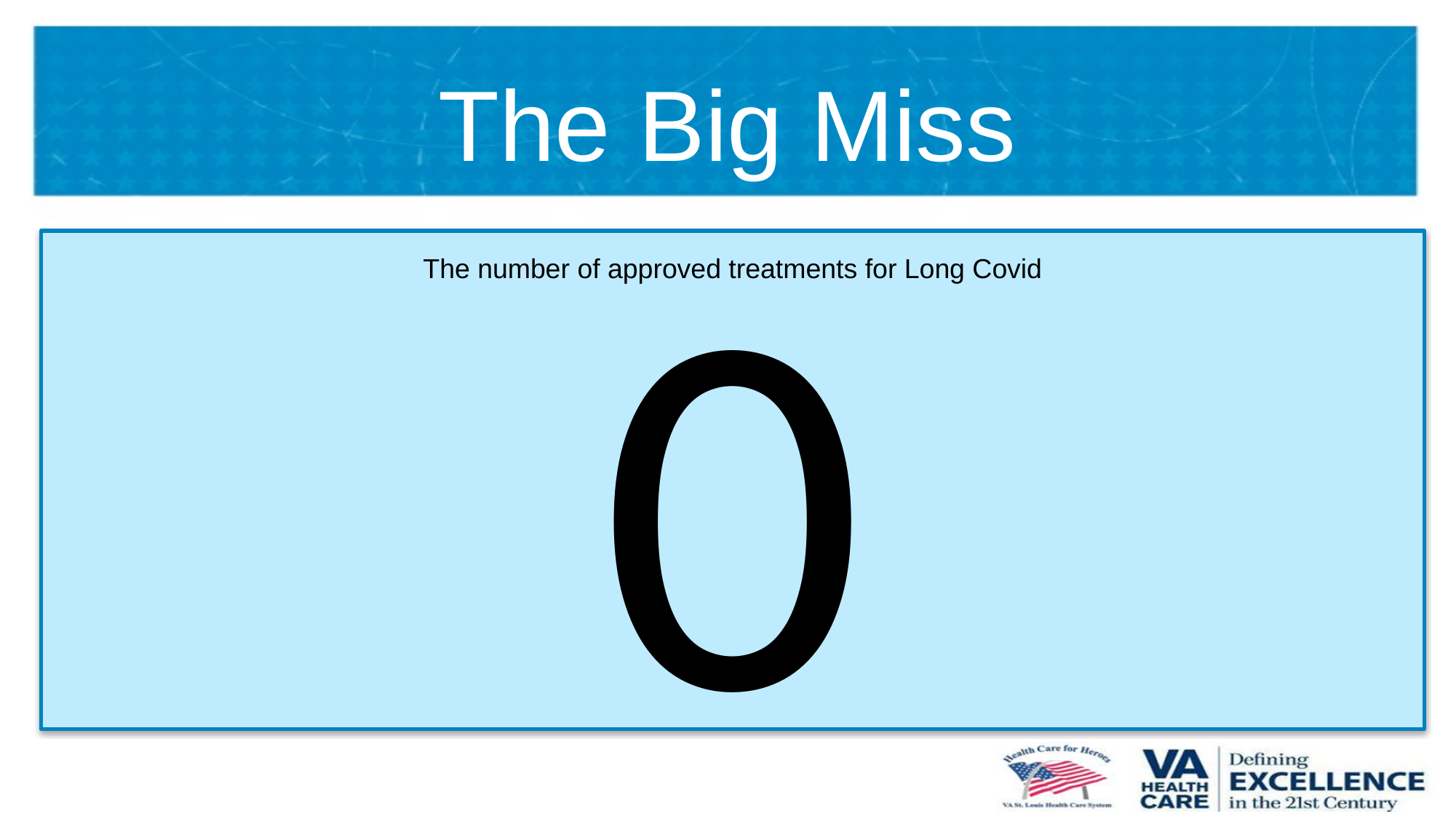

# The Big Miss
0
The number of approved treatments for Long Covid